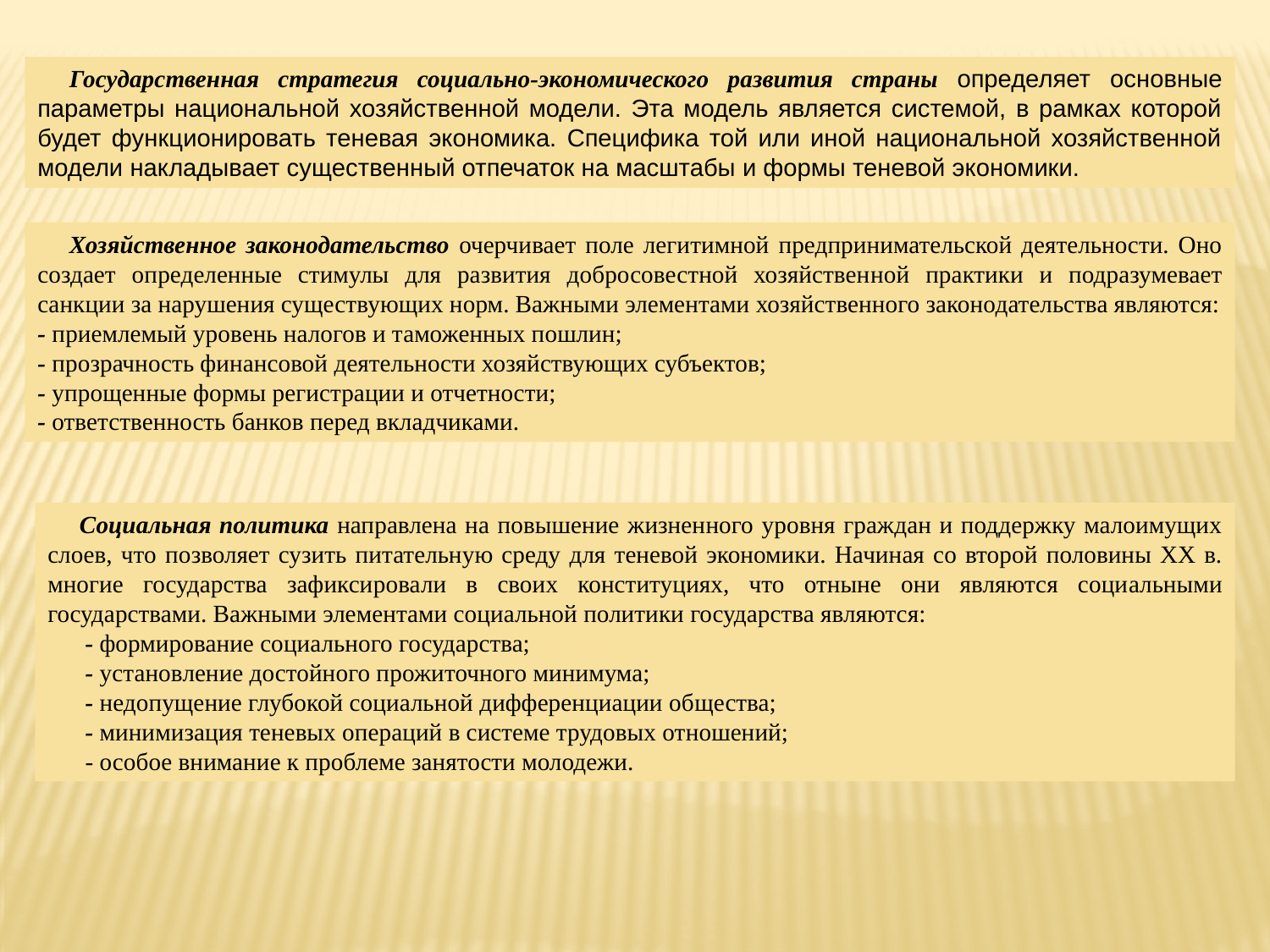

Государственная стратегия социально-экономического развития страны определяет основные параметры национальной хозяйственной модели. Эта модель является системой, в рамках которой будет функционировать теневая экономика. Специфика той или иной национальной хозяйственной модели накладывает существенный отпечаток на масштабы и формы теневой экономики.
Хозяйственное законодательство очерчивает поле леги­тимной предпринимательской деятельности. Оно создает оп­ределенные стимулы для развития добросовестной хозяйствен­ной практики и подразумевает санкции за нарушения сущест­вующих норм. Важными элементами хозяйственного законо­дательства являются:
- приемлемый уровень налогов и таможенных пошлин;
- прозрачность финансовой деятельности хозяйствующих субъектов;
- упрощенные формы регистрации и отчетности;
- ответственность банков перед вкладчиками.
Социальная политика направлена на повышение жизнен­ного уровня граждан и поддержку малоимущих слоев, что по­зволяет сузить питательную среду для теневой экономики. На­чиная со второй половины XX в. многие государства зафикси­ровали в своих конституциях, что отныне они являются соци­альными государствами. Важными элементами социальной политики государства являются:
- формирование социального государства;
- установление достойного прожиточного минимума;
- недопущение глубокой социальной дифференциации об­щества;
- минимизация теневых операций в системе трудовых от­ношений;
- особое внимание к проблеме занятости молодежи.